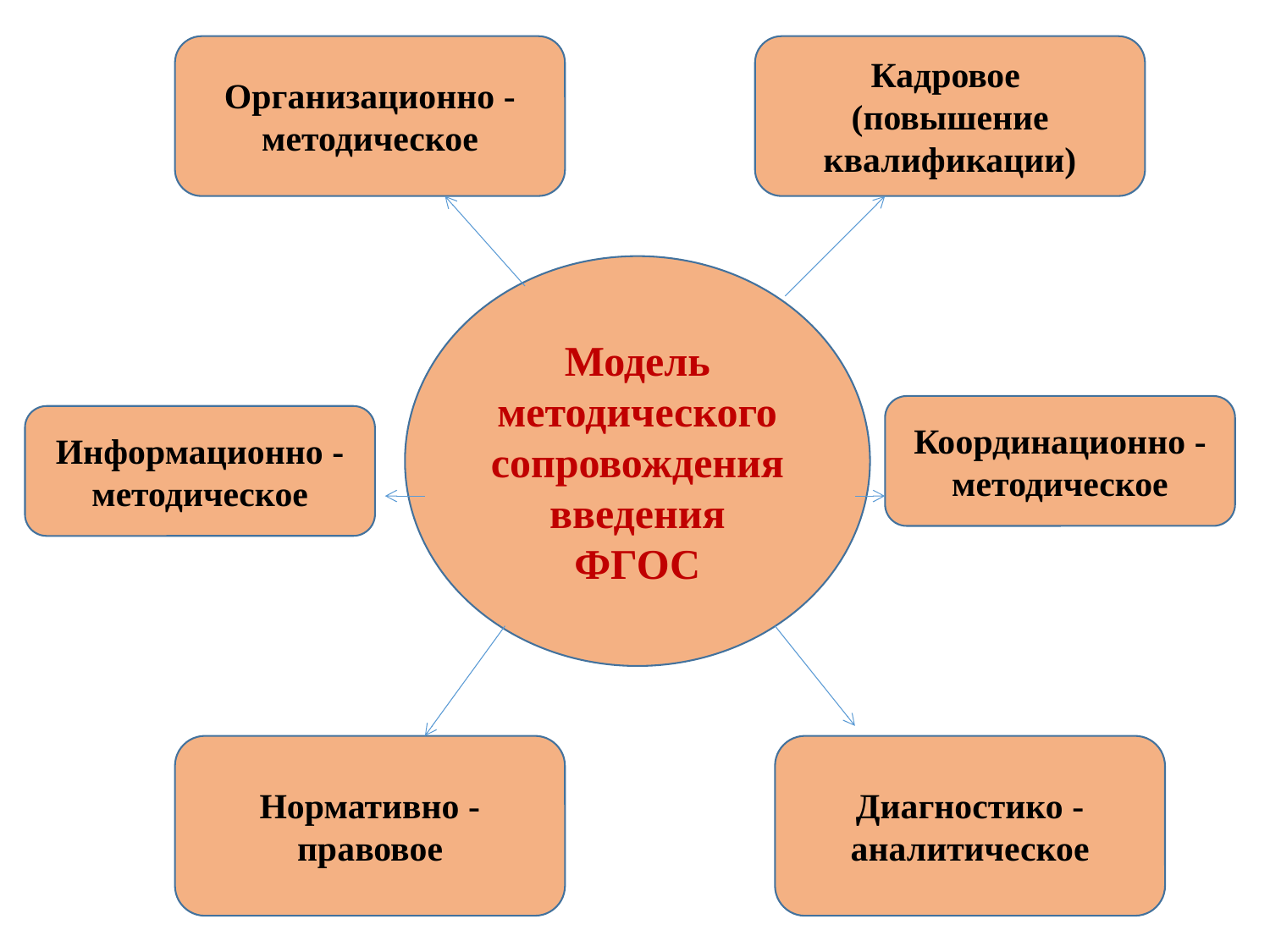

Организационно - методическое
Кадровое
(повышение квалификации)
Модель методического сопровождения введения ФГОС
Координационно - методическое
Информационно - методическое
Нормативно - правовое
Диагностико - аналитическое